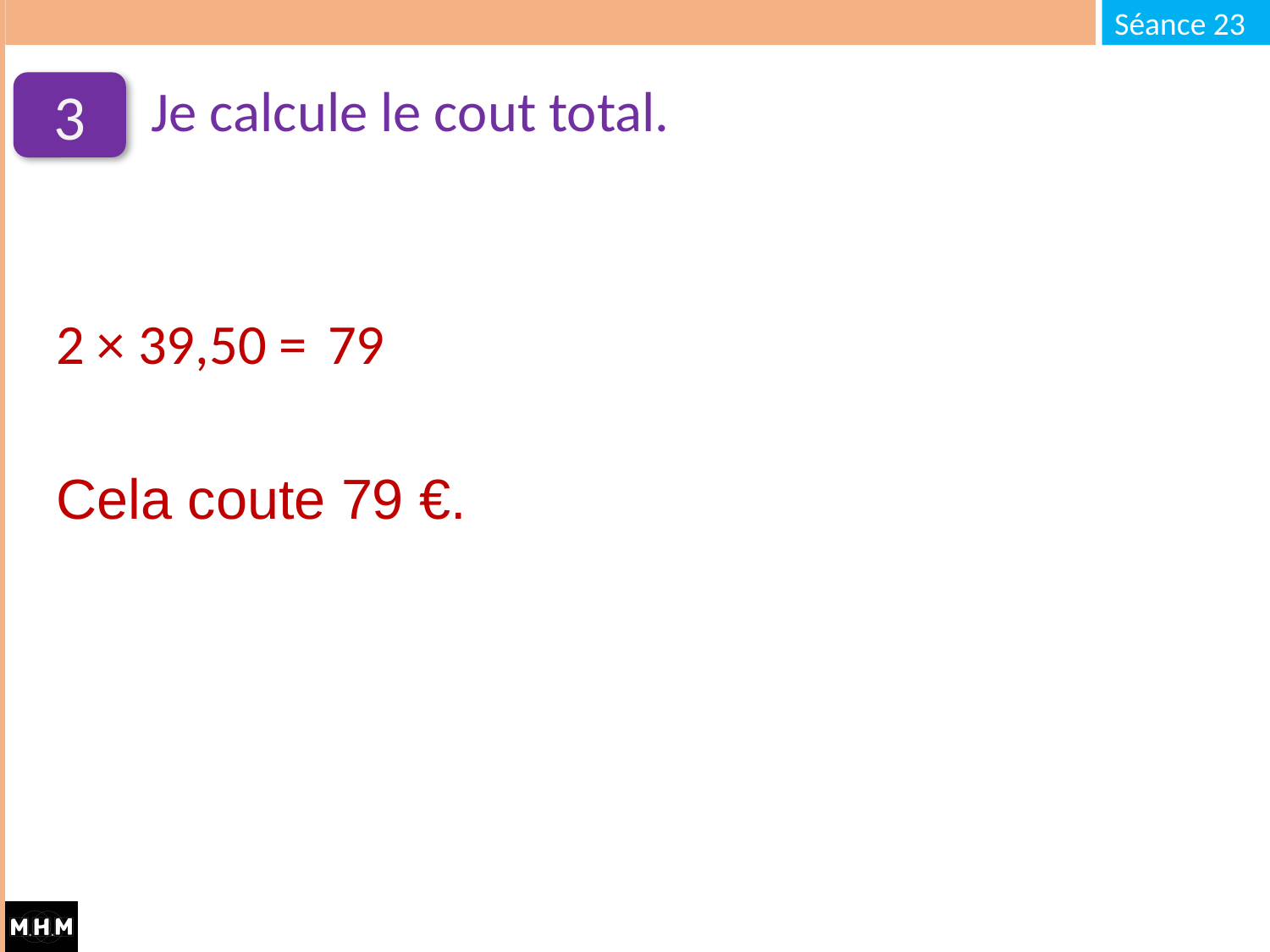

Je calcule le cout total.

3
2 × 39,50 =
79
Cela coute 79 €.